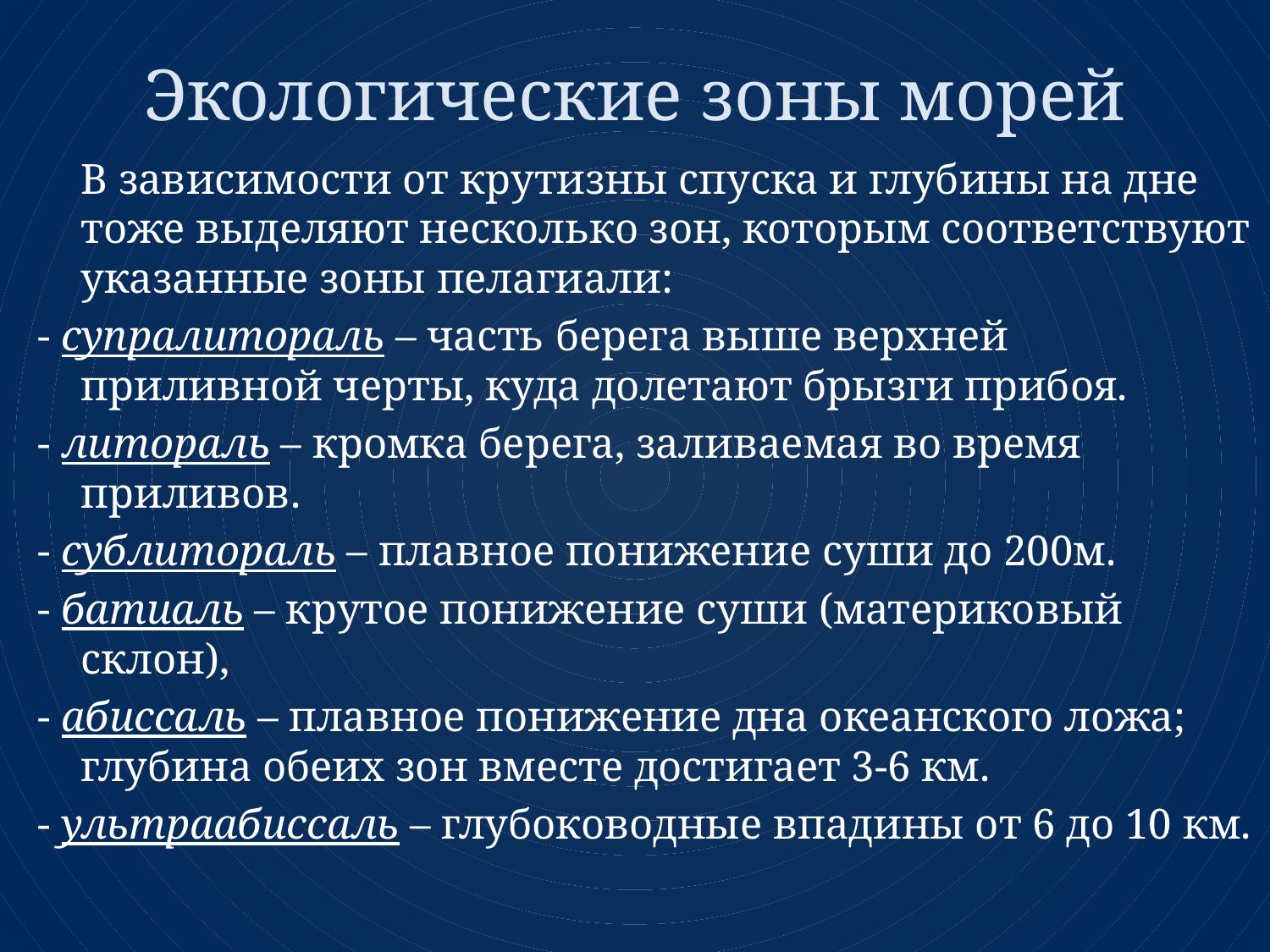

# Экологические зоны морей
	В зависимости от крутизны спуска и глубины на дне тоже выделяют несколько зон, которым соответствуют указанные зоны пелагиали:
- супралитораль – часть берега выше верхней приливной черты, куда долетают брызги прибоя.
- литораль – кромка берега, заливаемая во время приливов.
- сублитораль – плавное понижение суши до 200м.
- батиаль – крутое понижение суши (материковый склон),
- абиссаль – плавное понижение дна океанского ложа; глубина обеих зон вместе достигает 3-6 км.
- ультраабиссаль – глубоководные впадины от 6 до 10 км.